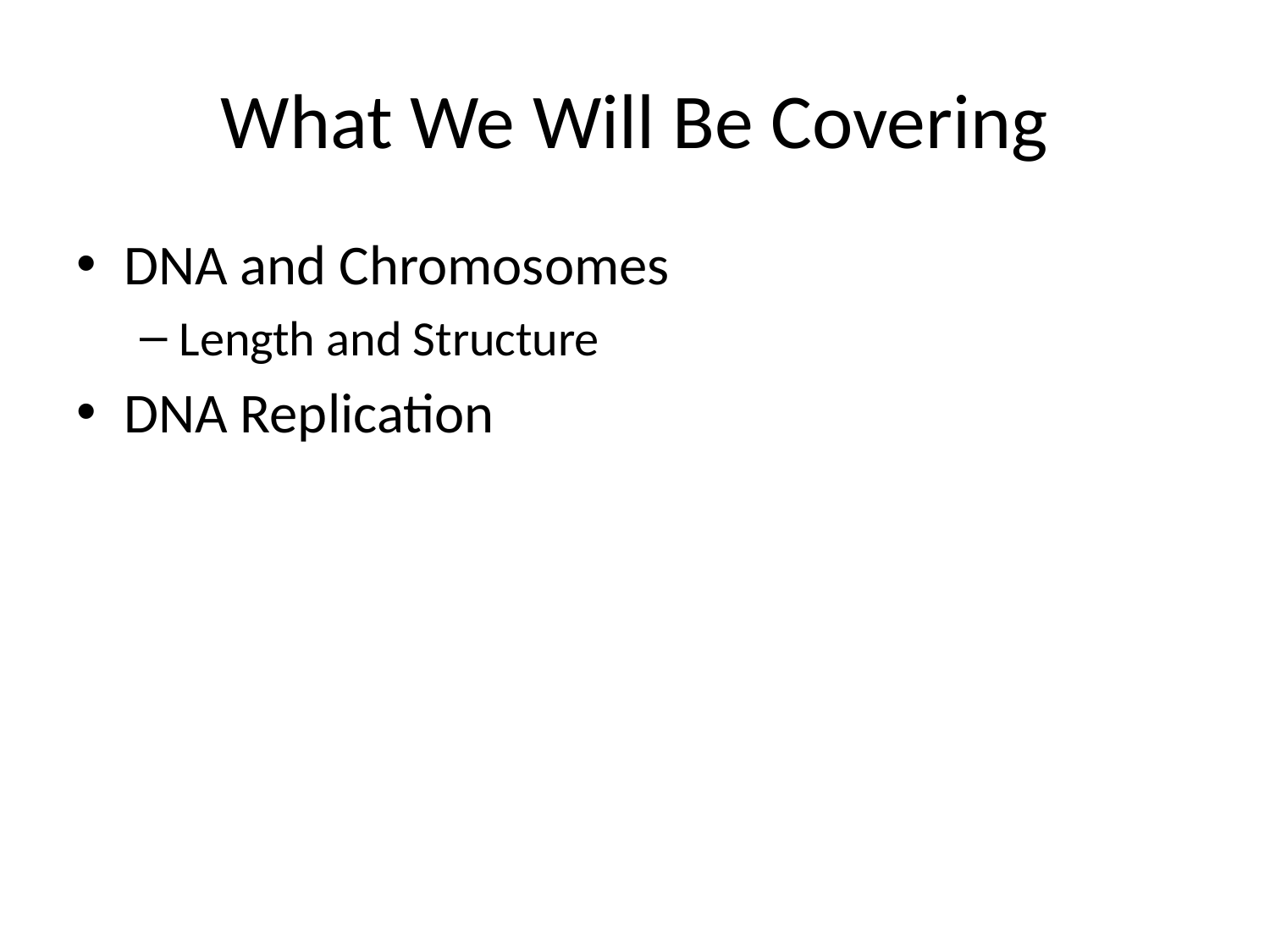

# What We Will Be Covering
DNA and Chromosomes
Length and Structure
DNA Replication